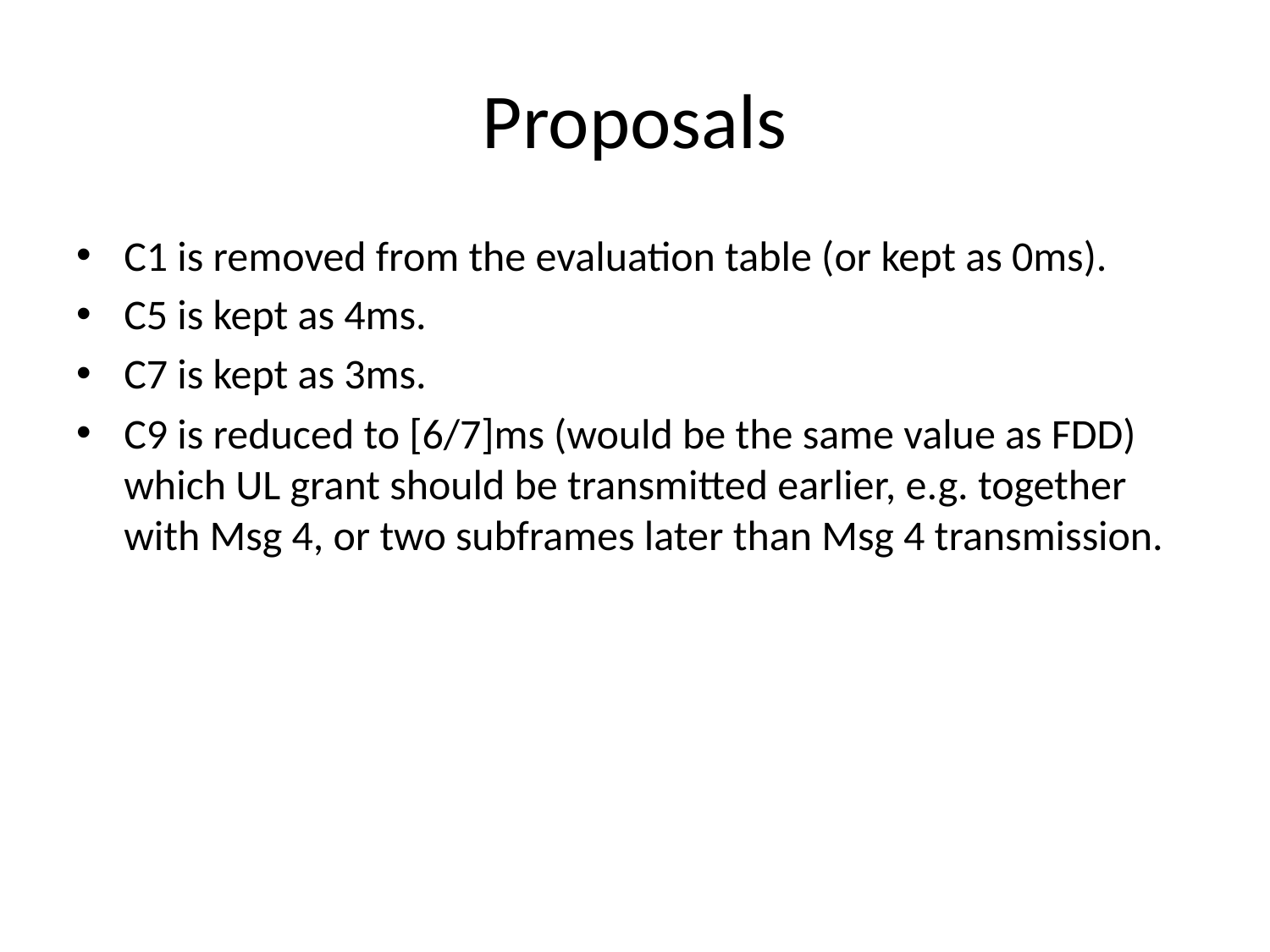

# Proposals
C1 is removed from the evaluation table (or kept as 0ms).
C5 is kept as 4ms.
C7 is kept as 3ms.
C9 is reduced to [6/7]ms (would be the same value as FDD) which UL grant should be transmitted earlier, e.g. together with Msg 4, or two subframes later than Msg 4 transmission.